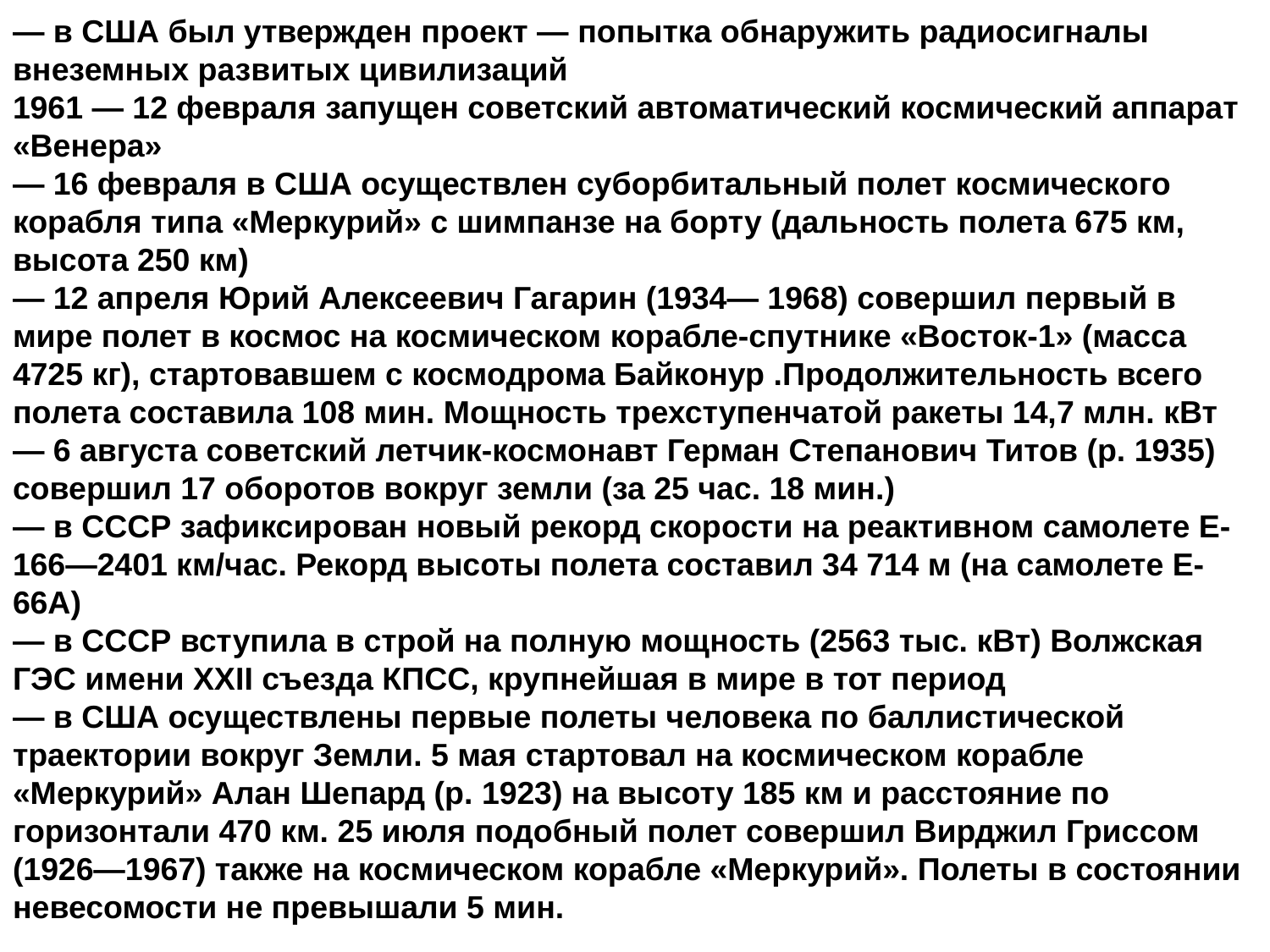

— в США был утвержден проект — попытка обнаружить радиосигналы внеземных развитых цивилизаций
1961 — 12 февраля запущен советский автоматический космический аппарат «Венера»
— 16 февраля в США осуществлен суборбитальный полет космического корабля типа «Меркурий» с шимпанзе на борту (дальность полета 675 км, высота 250 км)
— 12 апреля Юрий Алексеевич Гагарин (1934— 1968) совершил первый в мире полет в космос на космическом корабле-спутнике «Восток-1» (масса 4725 кг), стартовавшем с космодрома Байконур .Продолжительность всего полета составила 108 мин. Мощность трехступенчатой ракеты 14,7 млн. кВт
— 6 августа советский летчик-космонавт Герман Степанович Титов (р. 1935) совершил 17 оборотов вокруг земли (за 25 час. 18 мин.)
— в СССР зафиксирован новый рекорд скорости на реактивном самолете Е-166—2401 км/час. Рекорд высоты полета со­ставил 34 714 м (на самолете Е-66А)
— в СССР вступила в строй на полную мощность (2563 тыс. кВт) Волжская ГЭС имени XXII съезда КПСС, крупнейшая в мире в тот период
— в США осуществлены первые полеты человека по баллистической траектории вокруг Земли. 5 мая стартовал на космическом корабле «Меркурий» Алан Шепард (р. 1923) на высоту 185 км и расстояние по горизонтали 470 км. 25 июля подобный полет совершил Вирджил Гриссом (1926—1967) также на космическом корабле «Меркурий». Полеты в состоянии невесомости не превышали 5 мин.